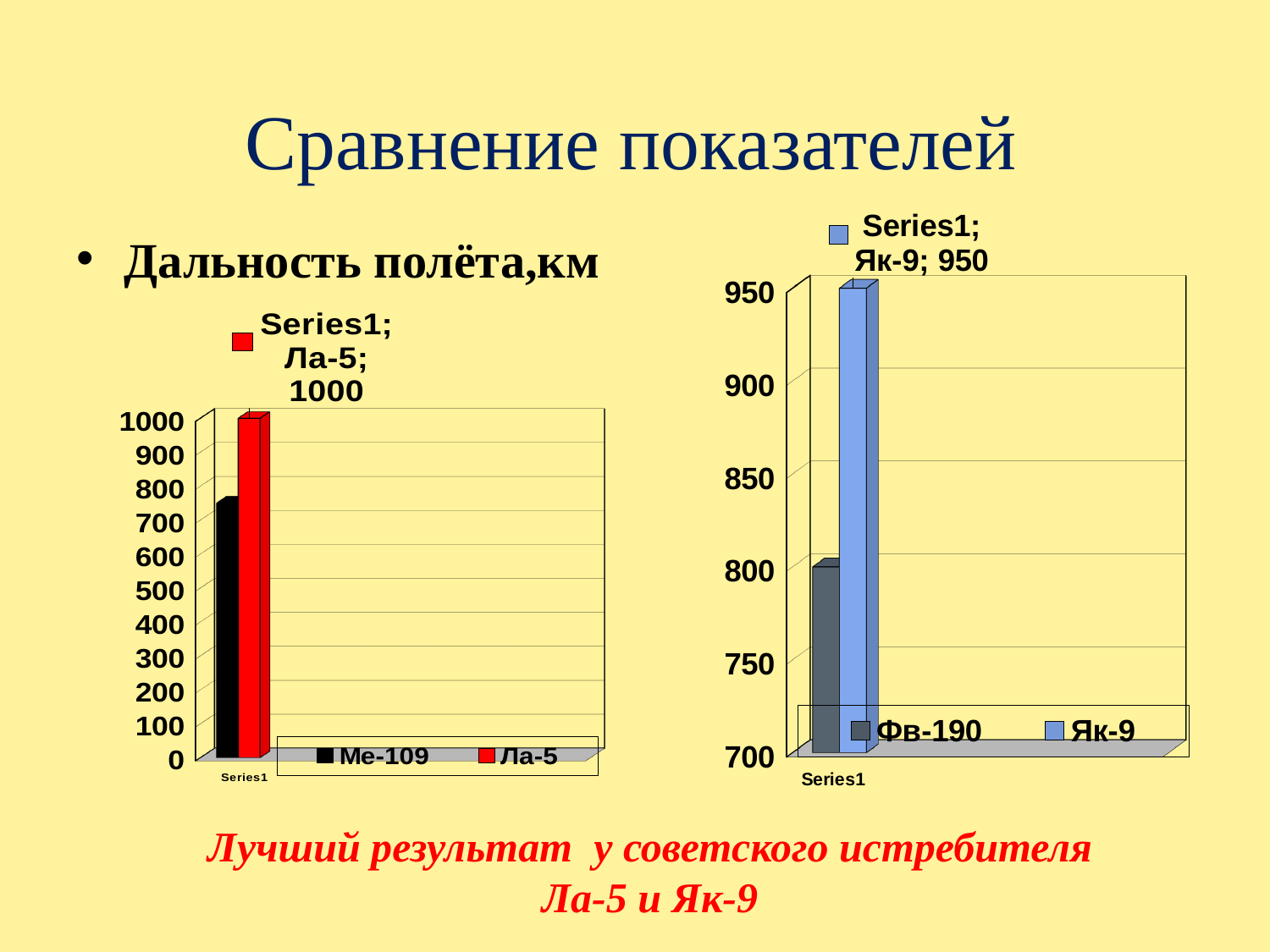

# Сравнение показателей

[unsupported chart]

Дальность полёта,км

[unsupported chart]

Лучший результат  у советского истребителя Ла-5 и Як-9